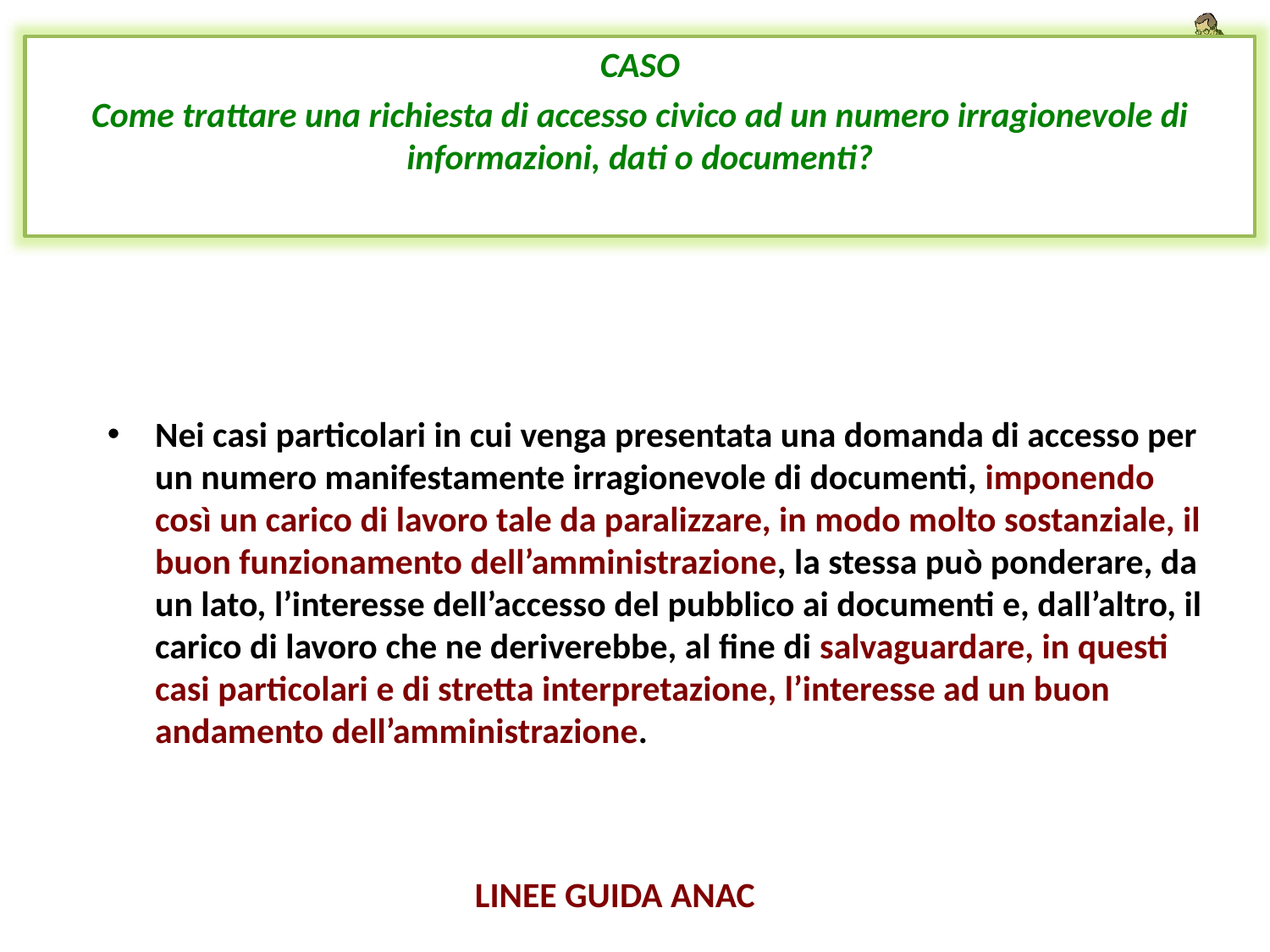

CASO
Come trattare una richiesta di accesso civico ad un numero irragionevole di informazioni, dati o documenti?
Nei casi particolari in cui venga presentata una domanda di accesso per un numero manifestamente irragionevole di documenti, imponendo così un carico di lavoro tale da paralizzare, in modo molto sostanziale, il buon funzionamento dell’amministrazione, la stessa può ponderare, da un lato, l’interesse dell’accesso del pubblico ai documenti e, dall’altro, il carico di lavoro che ne deriverebbe, al fine di salvaguardare, in questi casi particolari e di stretta interpretazione, l’interesse ad un buon andamento dell’amministrazione.
LINEE GUIDA ANAC